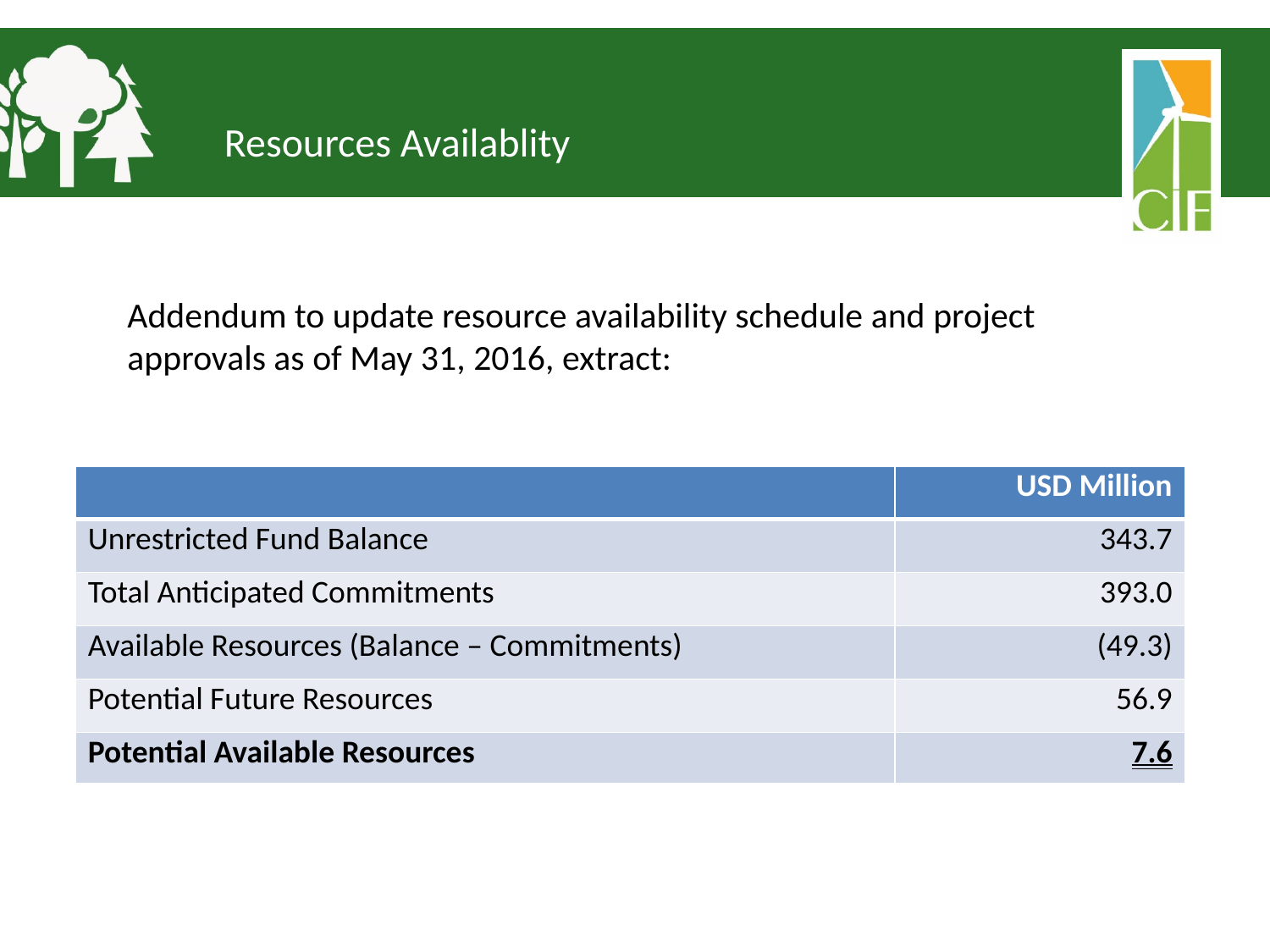

# Resources Availablity
Addendum to update resource availability schedule and project approvals as of May 31, 2016, extract:
|  | USD Million |
| --- | --- |
| Unrestricted Fund Balance | 343.7 |
| Total Anticipated Commitments | 393.0 |
| Available Resources (Balance – Commitments) | (49.3) |
| Potential Future Resources | 56.9 |
| Potential Available Resources | 7.6 |